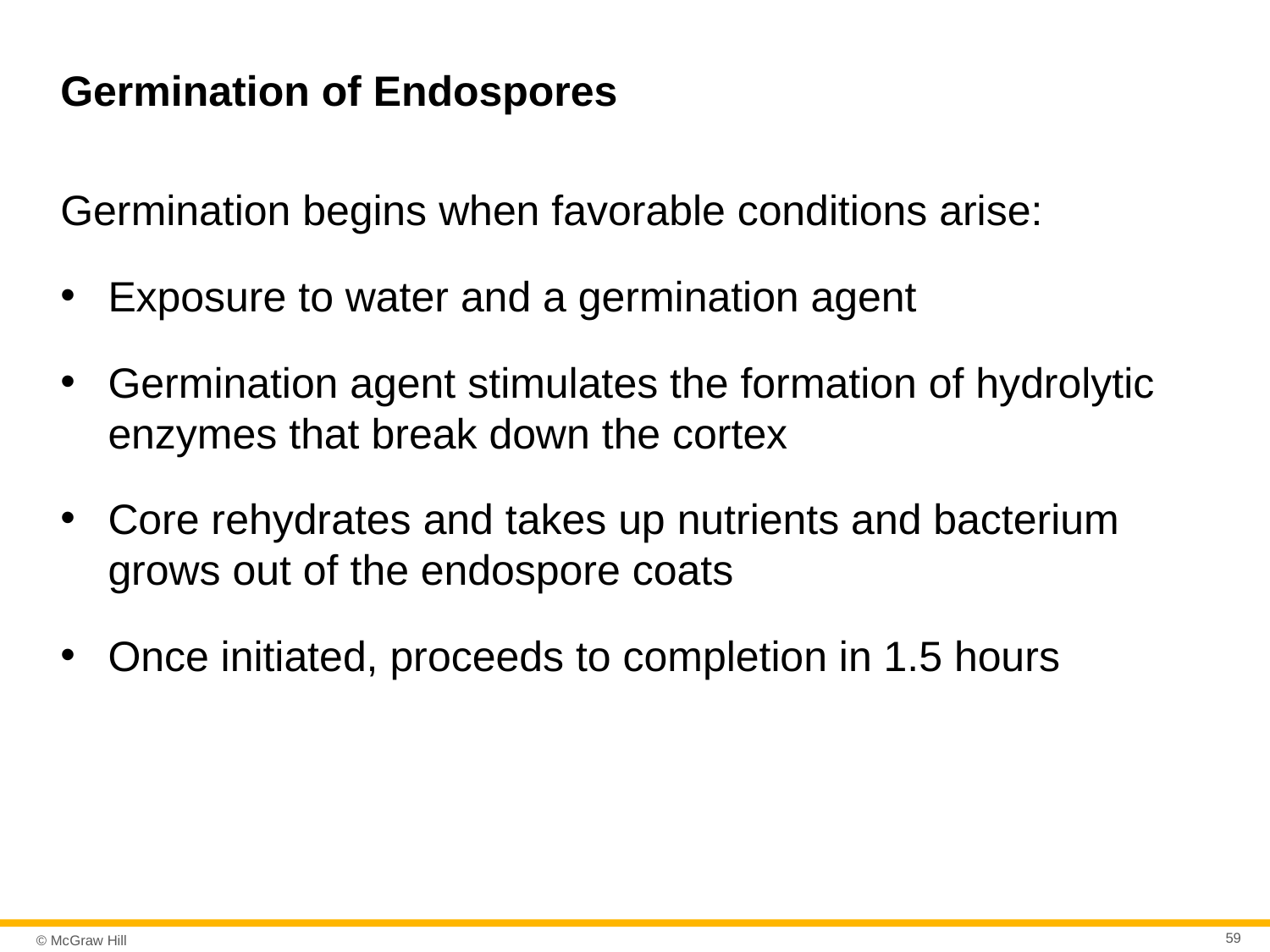

# Germination of Endospores
Germination begins when favorable conditions arise:
Exposure to water and a germination agent
Germination agent stimulates the formation of hydrolytic enzymes that break down the cortex
Core rehydrates and takes up nutrients and bacterium grows out of the endospore coats
Once initiated, proceeds to completion in 1.5 hours